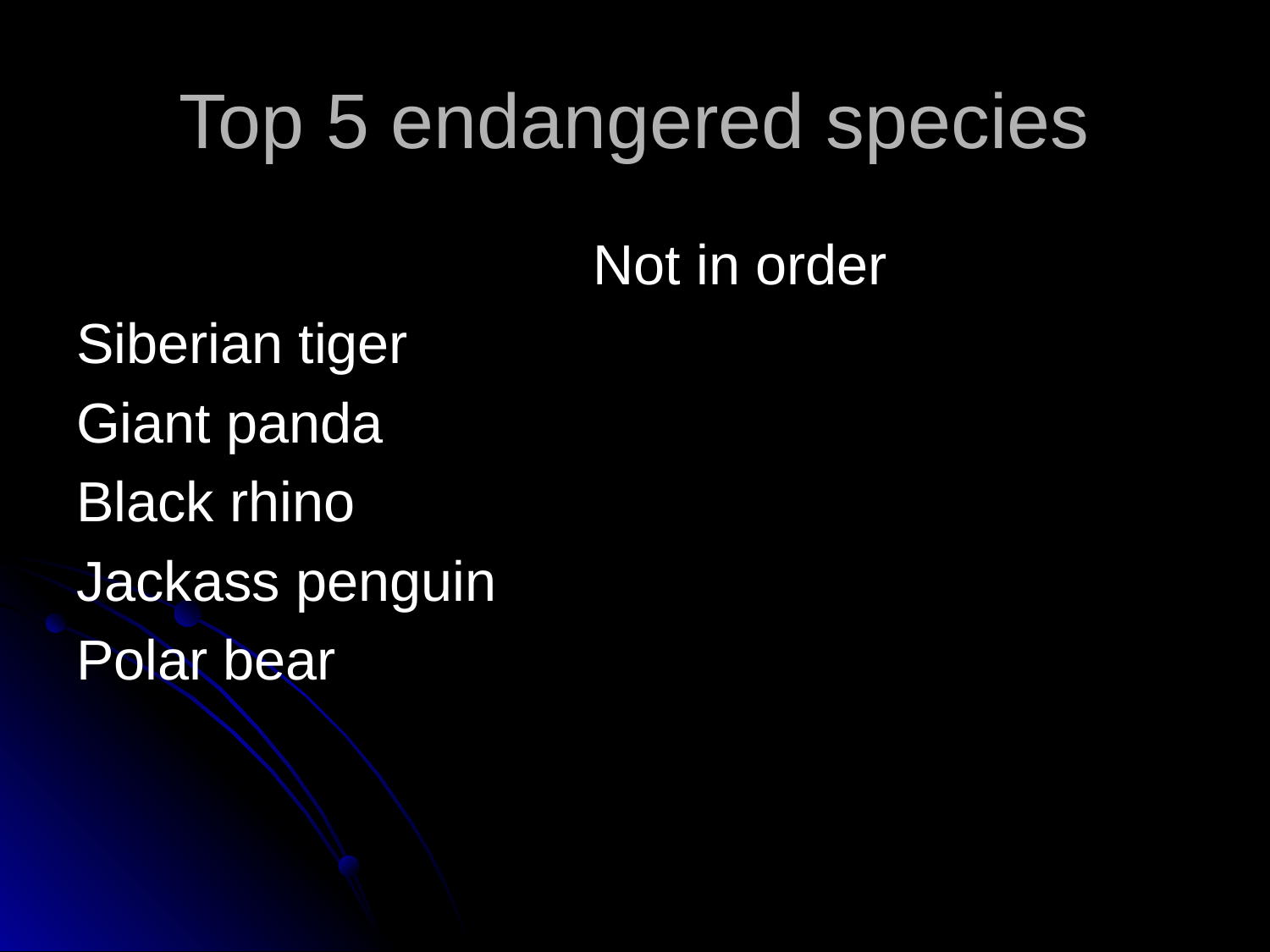

Top 5 endangered species
                                 Not in order
Siberian tiger
Giant panda
Black rhino
Jackass penguin
Polar bear